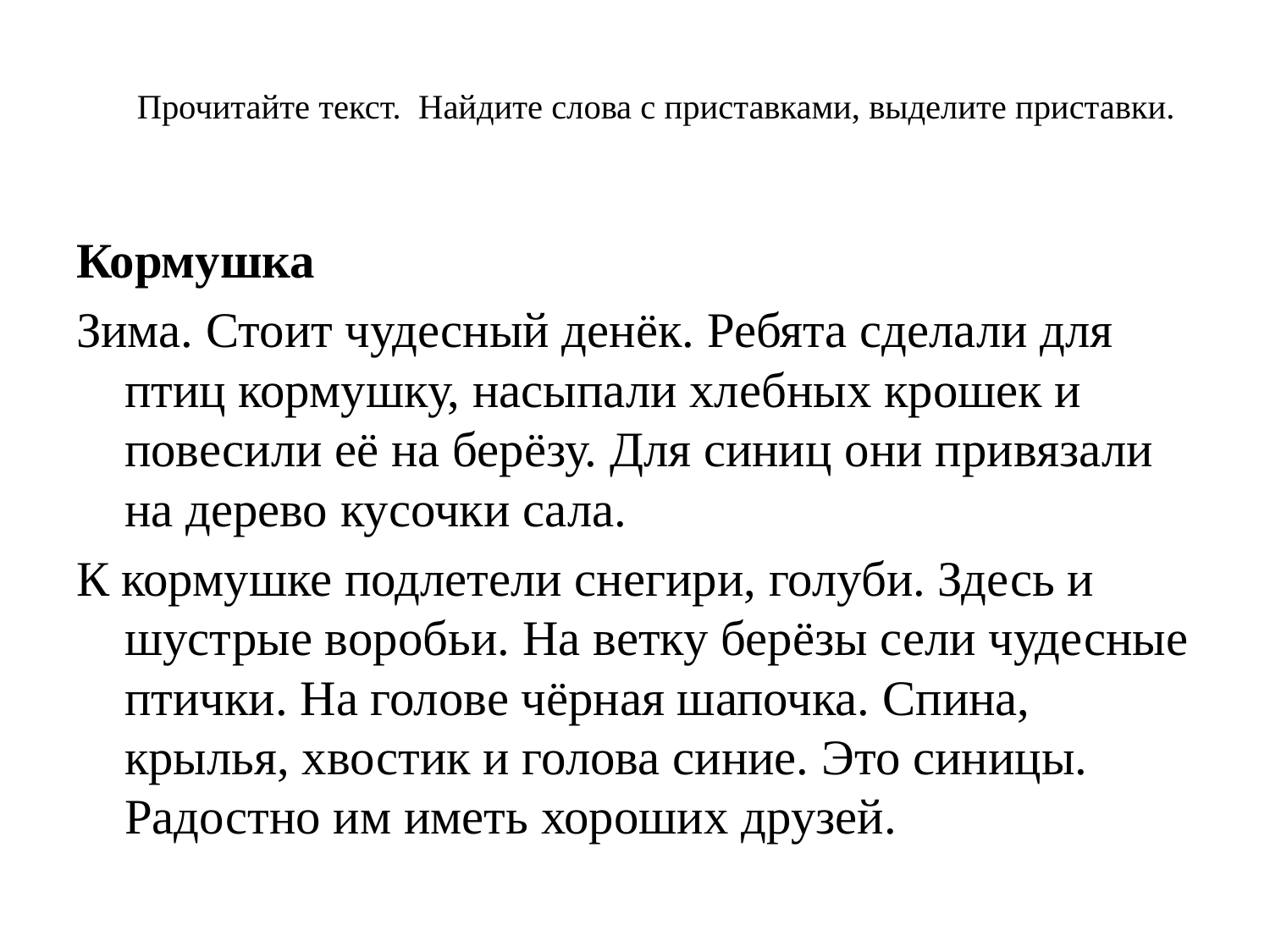

# Прочитайте текст.  Найдите слова с приставками, выделите приставки.
Кормушка
Зима. Стоит чудесный денёк. Ребята сделали для птиц кормушку, насыпали хлебных крошек и повесили её на берёзу. Для синиц они привязали на дерево кусочки сала.
К кормушке подлетели снегири, голуби. Здесь и шустрые воробьи. На ветку берёзы сели чудесные птички. На голове чёрная шапочка. Спина, крылья, хвостик и голова синие. Это синицы. Радостно им иметь хороших друзей.